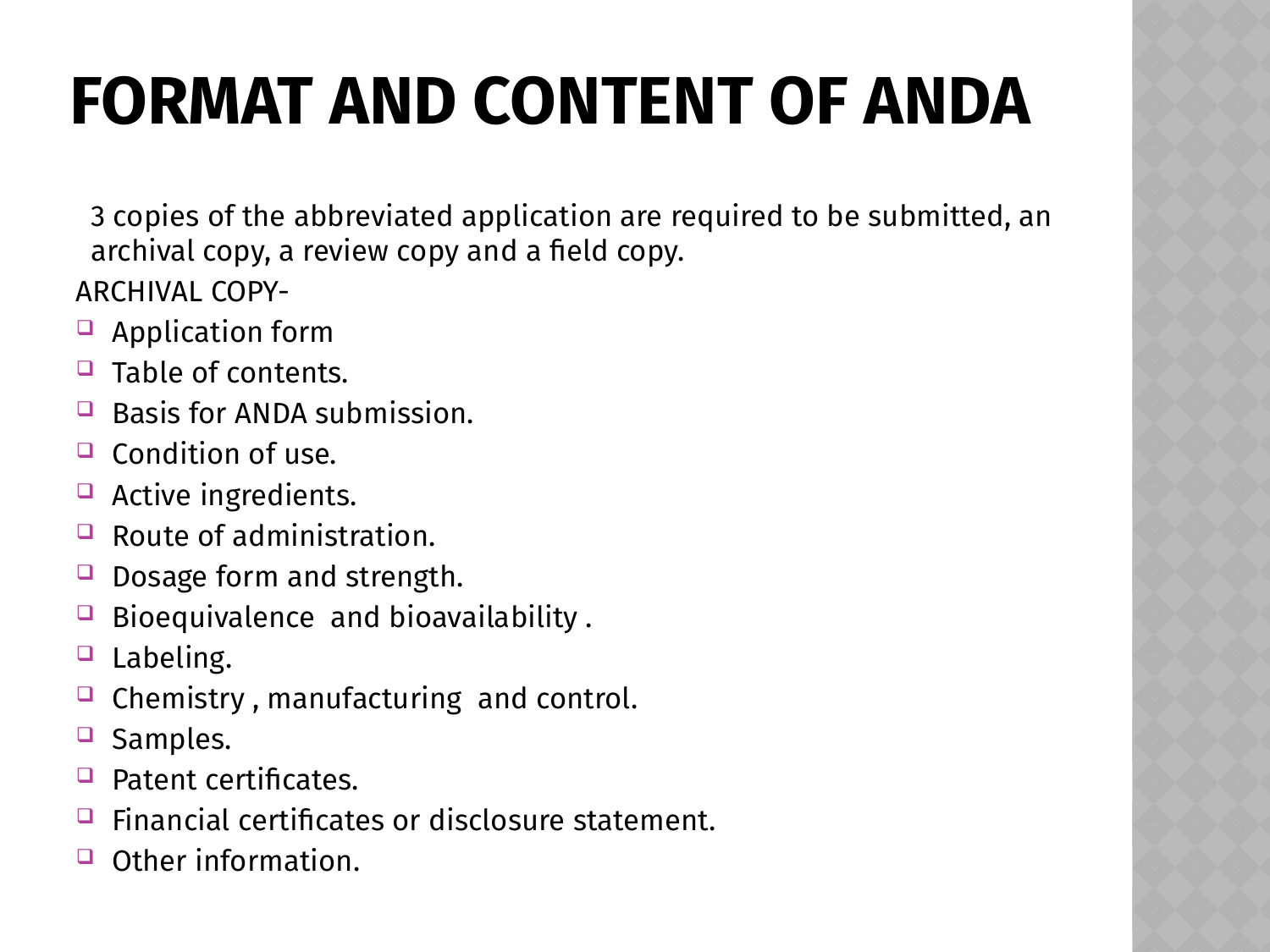

# FORMAT AND CONTENT OF ANDA
3 copies of the abbreviated application are required to be submitted, an archival copy, a review copy and a field copy.
ARCHIVAL COPY-
Application form
Table of contents.
Basis for ANDA submission.
Condition of use.
Active ingredients.
Route of administration.
Dosage form and strength.
Bioequivalence  and bioavailability .
Labeling.
Chemistry , manufacturing  and control.
Samples.
Patent certificates.
Financial certificates or disclosure statement.
Other information.